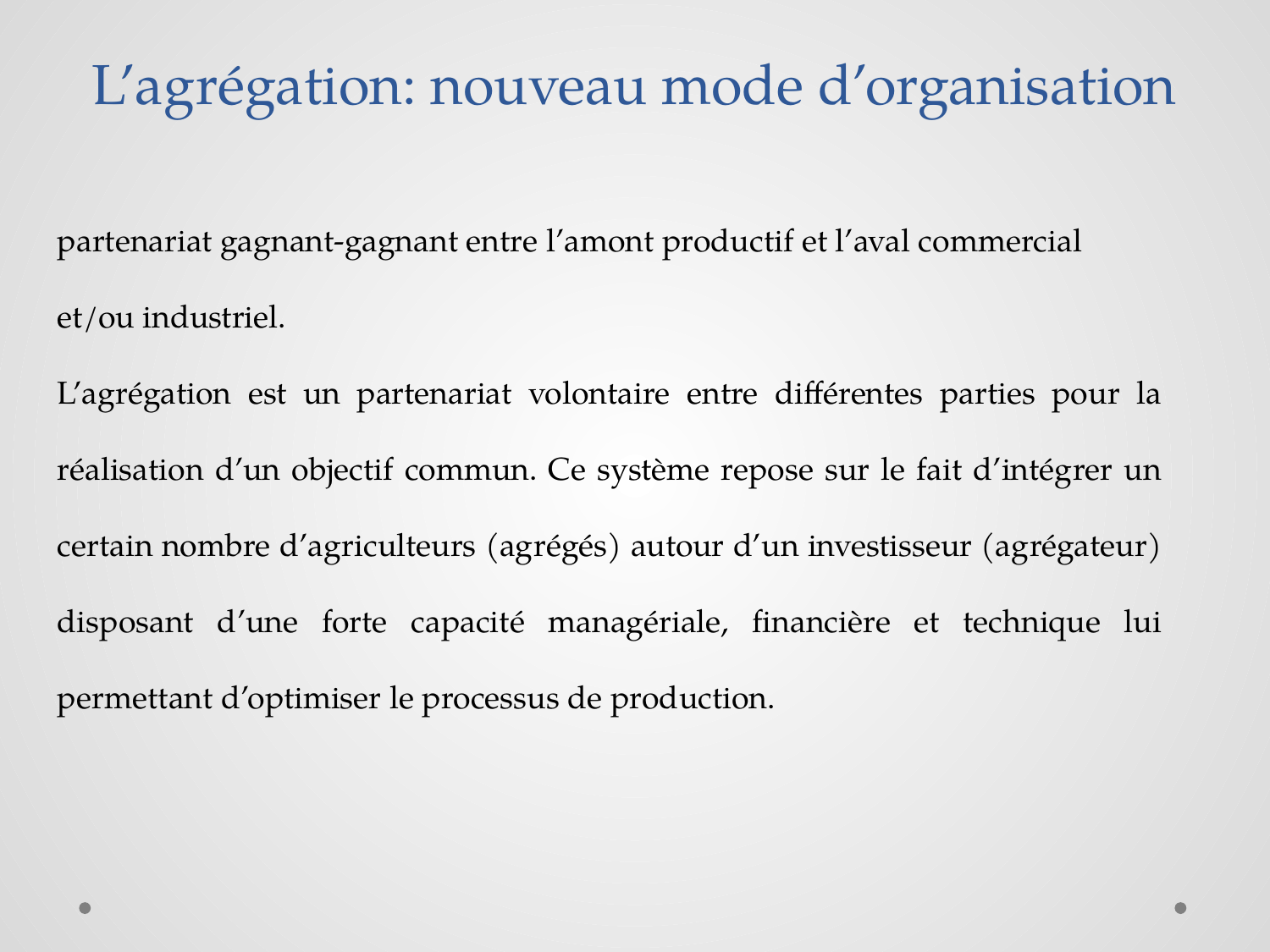

# L’agrégation: nouveau mode d’organisation
partenariat gagnant-gagnant entre l’amont productif et l’aval commercial et/ou industriel.
L’agrégation est un partenariat volontaire entre différentes parties pour la réalisation d’un objectif commun. Ce système repose sur le fait d’intégrer un certain nombre d’agriculteurs (agrégés) autour d’un investisseur (agrégateur) disposant d’une forte capacité managériale, financière et technique lui permettant d’optimiser le processus de production.